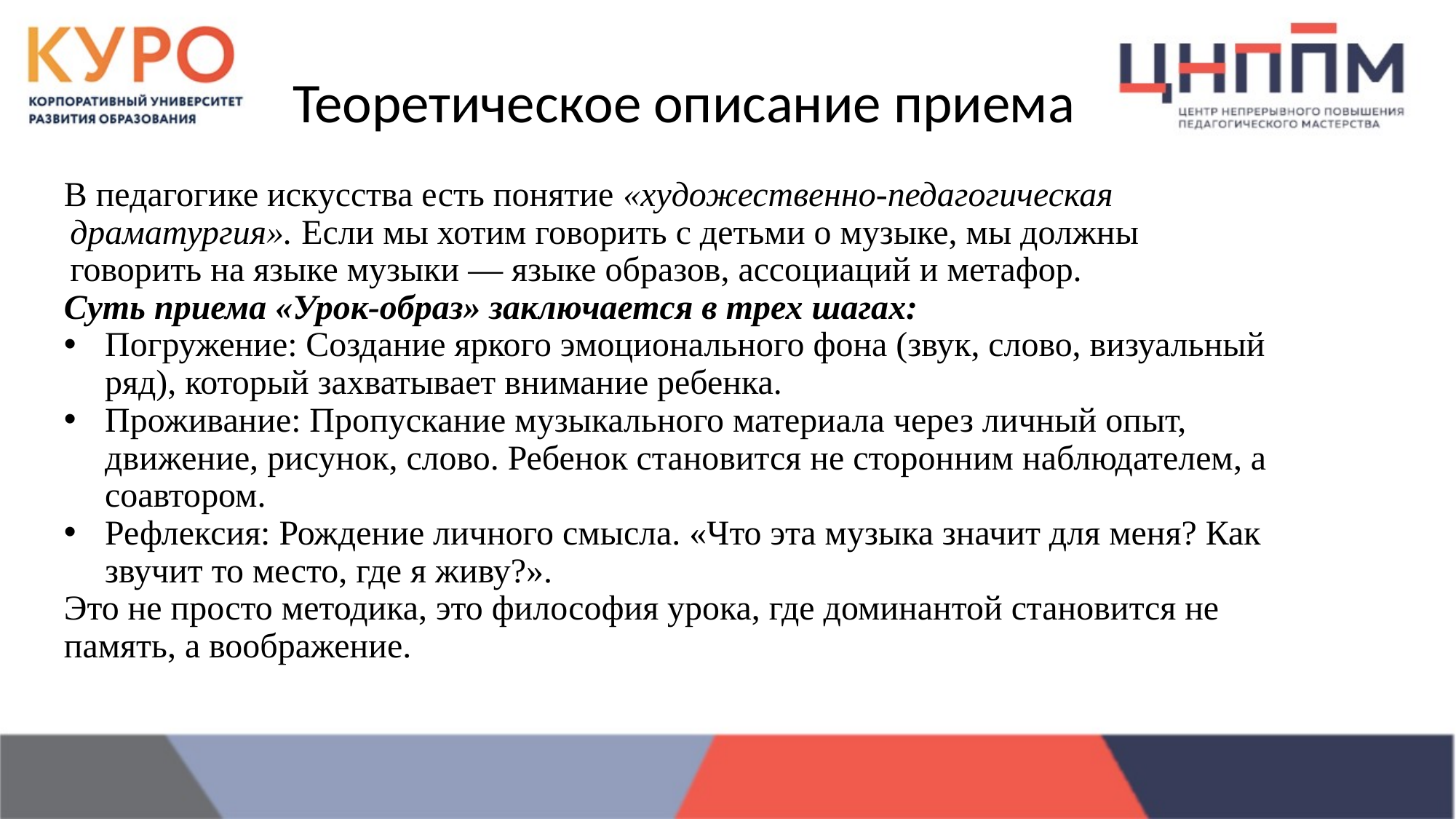

# Теоретическое описание приема
В педагогике искусства есть понятие «художественно-педагогическая драматургия». Если мы хотим говорить с детьми о музыке, мы должны говорить на языке музыки — языке образов, ассоциаций и метафор.
Суть приема «Урок-образ» заключается в трех шагах:
Погружение: Создание яркого эмоционального фона (звук, слово, визуальный ряд), который захватывает внимание ребенка.
Проживание: Пропускание музыкального материала через личный опыт, движение, рисунок, слово. Ребенок становится не сторонним наблюдателем, а соавтором.
Рефлексия: Рождение личного смысла. «Что эта музыка значит для меня? Как звучит то место, где я живу?».
Это не просто методика, это философия урока, где доминантой становится не память, а воображение.